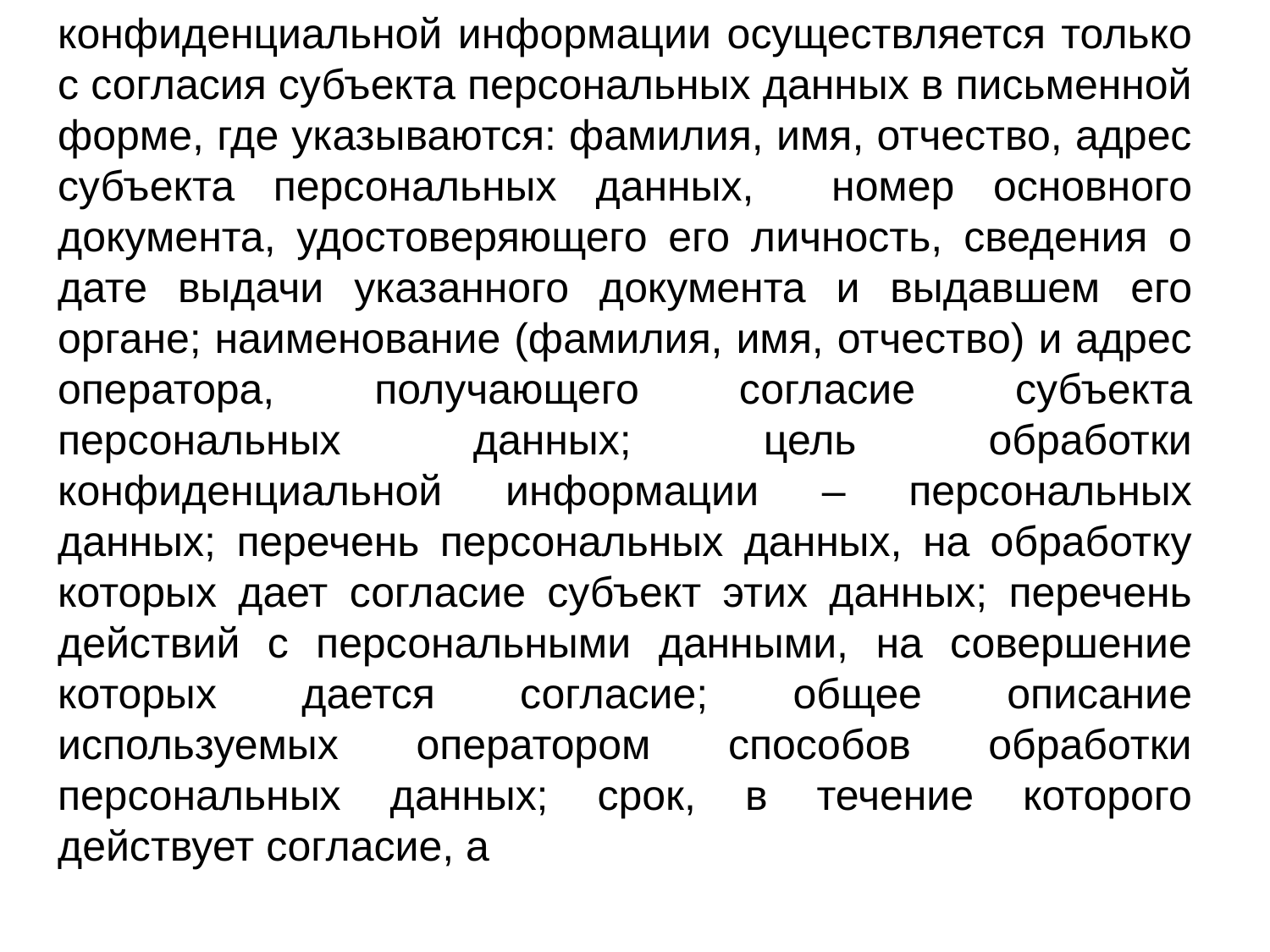

конфиденциальной информации осуществляется только с согласия субъекта персональных данных в письменной форме, где указываются: фамилия, имя, отчество, адрес субъекта персональных данных,  номер основного документа, удостоверяющего его личность, сведения о дате выдачи указанного документа и выдавшем его органе; наименование (фамилия, имя, отчество) и адрес оператора, получающего согласие субъекта персональных данных; цель обработки конфиденциальной информации – персональных данных; перечень персональных данных, на обработку которых дает согласие субъект этих данных; перечень действий с персональными данными, на совершение которых дается согласие; общее описание используемых оператором способов обработки персональных данных; срок, в течение которого действует согласие, а